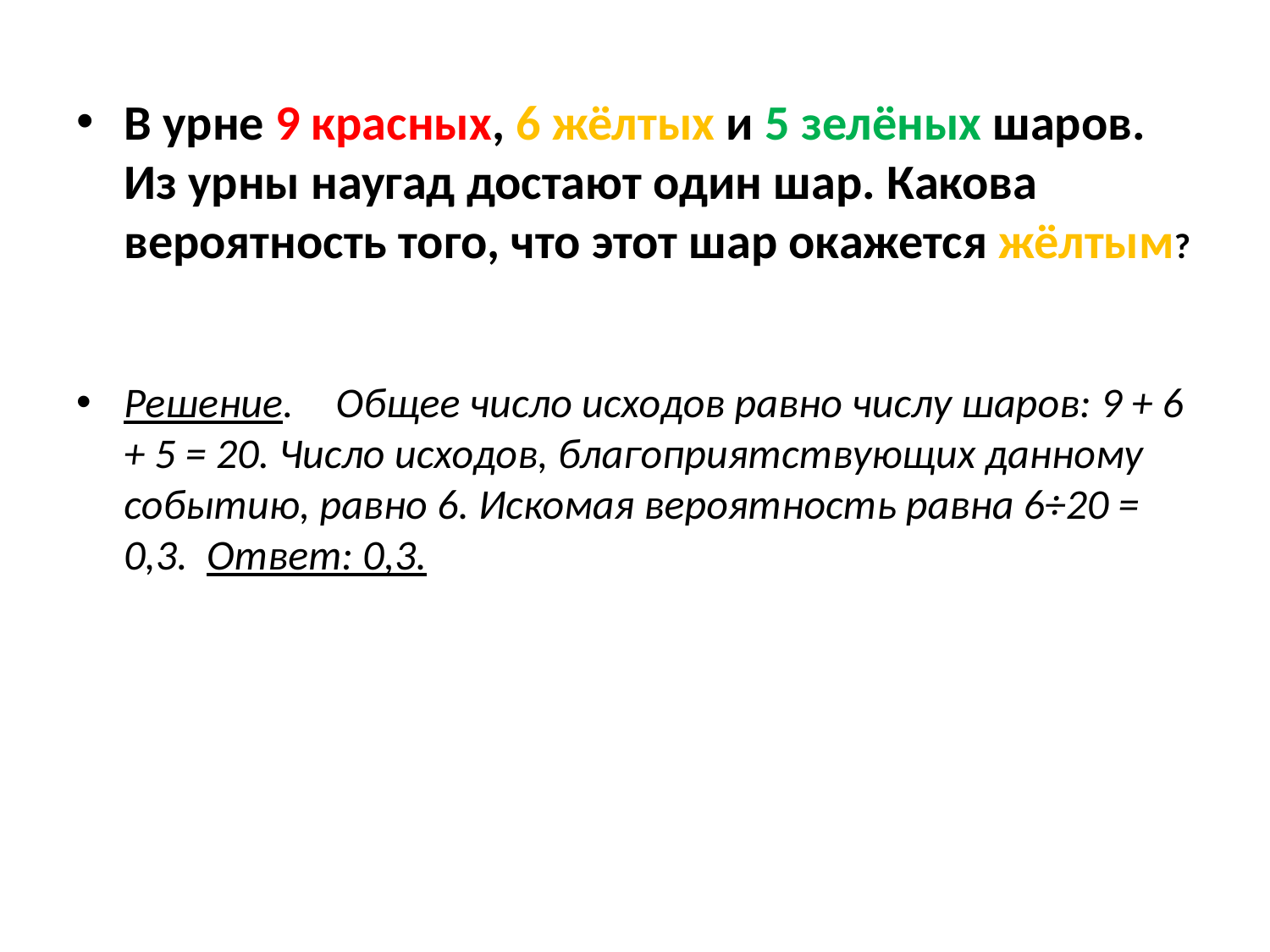

В урне 9 красных, 6 жёлтых и 5 зелёных шаров. Из урны наугад достают один шар. Какова вероятность того, что этот шар окажется жёлтым?

Решение. Общее число исходов равно числу шаров: 9 + 6 + 5 = 20. Число исходов, благоприятствующих данному событию, равно 6. Искомая вероятность равна 6÷20 = 0,3.  Ответ: 0,3.